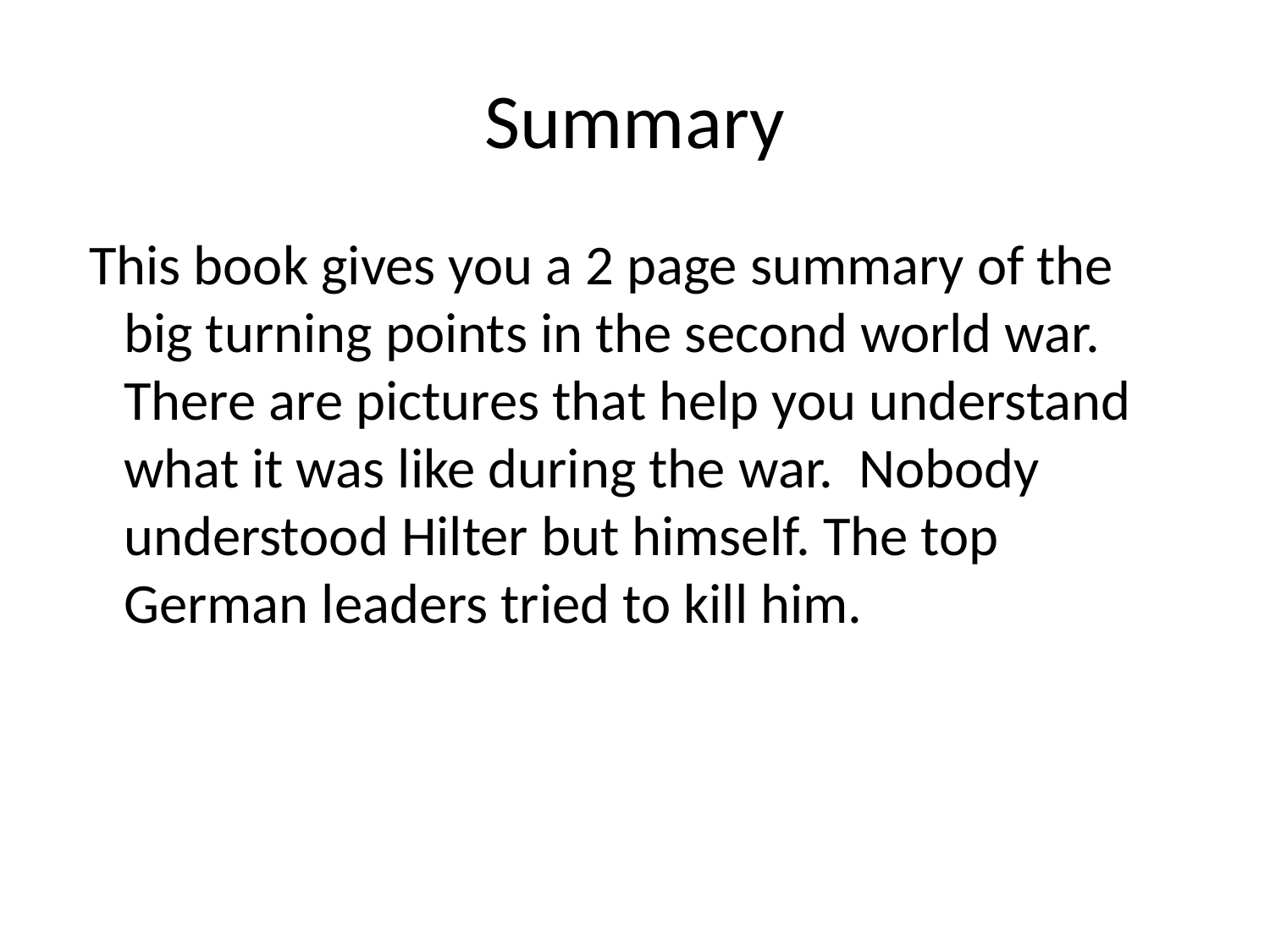

# Summary
 This book gives you a 2 page summary of the big turning points in the second world war. There are pictures that help you understand what it was like during the war.  Nobody understood Hilter but himself. The top German leaders tried to kill him.